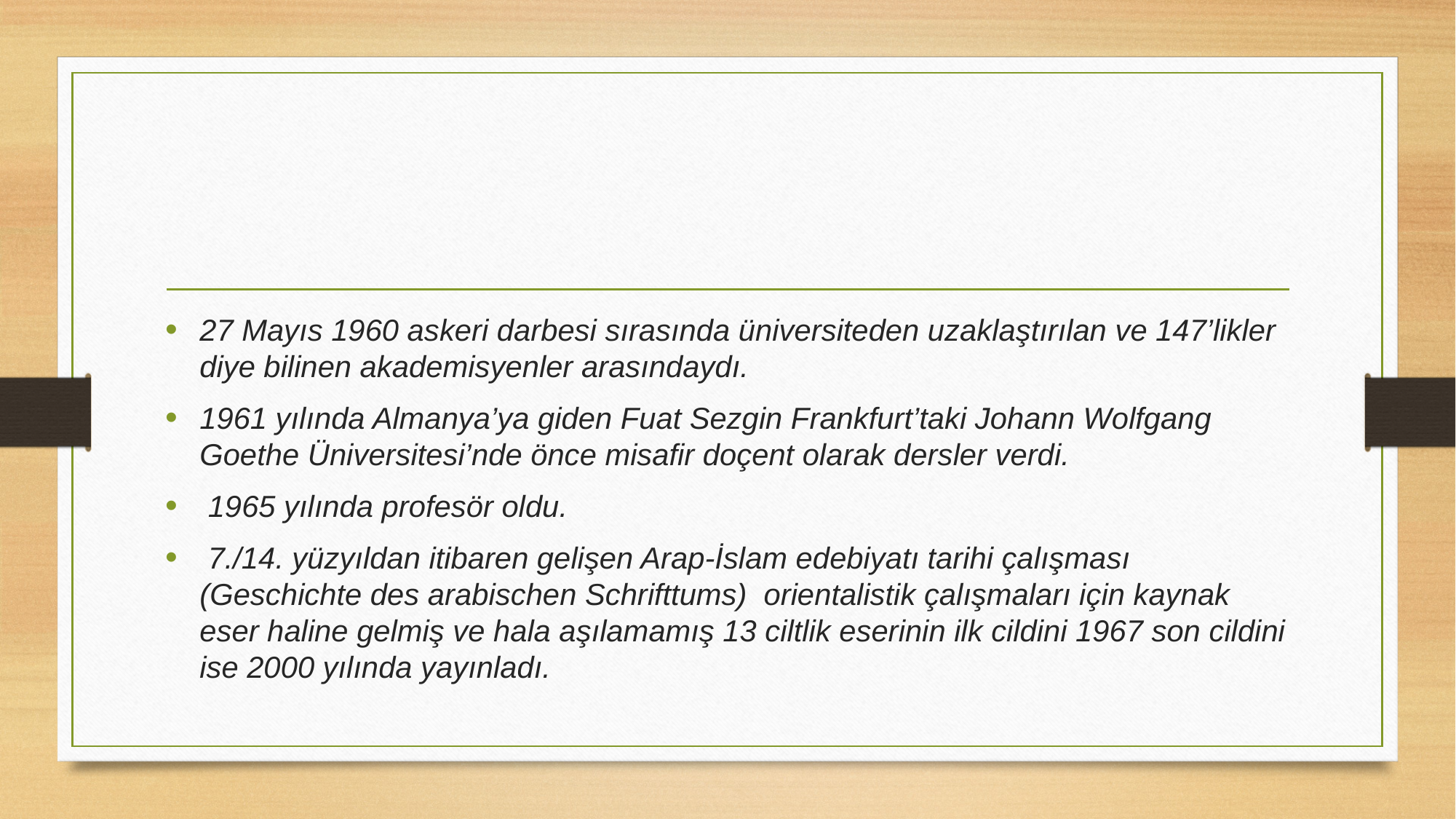

#
27 Mayıs 1960 askeri darbesi sırasında üniversiteden uzaklaştırılan ve 147’likler diye bilinen akademisyenler arasındaydı.
1961 yılında Almanya’ya giden Fuat Sezgin Frankfurt’taki Johann Wolfgang Goethe Üniversitesi’nde önce misafir doçent olarak dersler verdi.
 1965 yılında profesör oldu.
 7./14. yüzyıldan itibaren gelişen Arap-İslam edebiyatı tarihi çalışması (Geschichte des arabischen Schrifttums)  orientalistik çalışmaları için kaynak eser haline gelmiş ve hala aşılamamış 13 ciltlik eserinin ilk cildini 1967 son cildini ise 2000 yılında yayınladı.